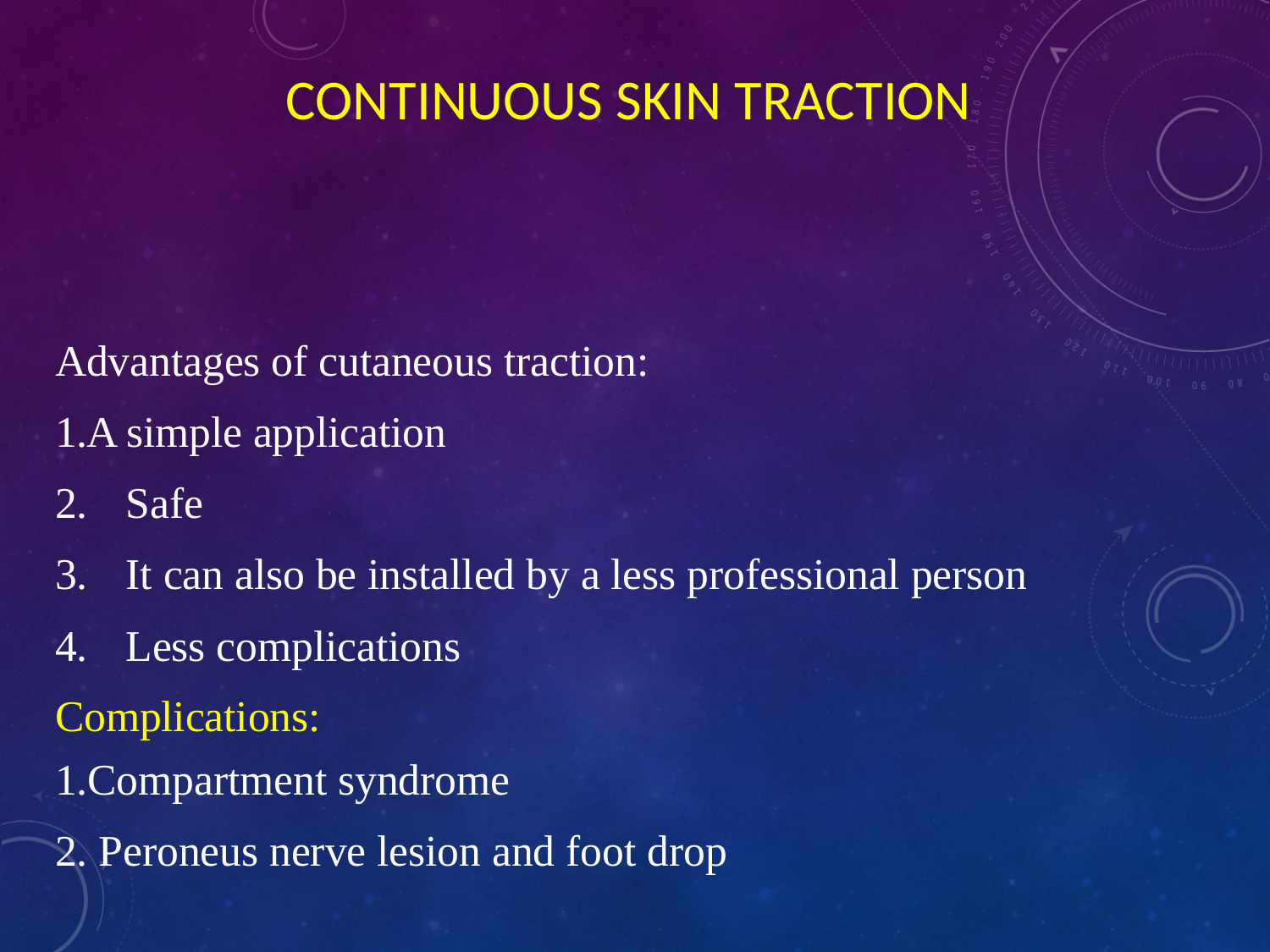

# Continuous skin traction

Advantages of cutaneous traction:
A simple application
Safe
It can also be installed by a less professional person
Less complications
Complications:
1.Compartment syndrome
2. Peroneus nerve lesion and foot drop